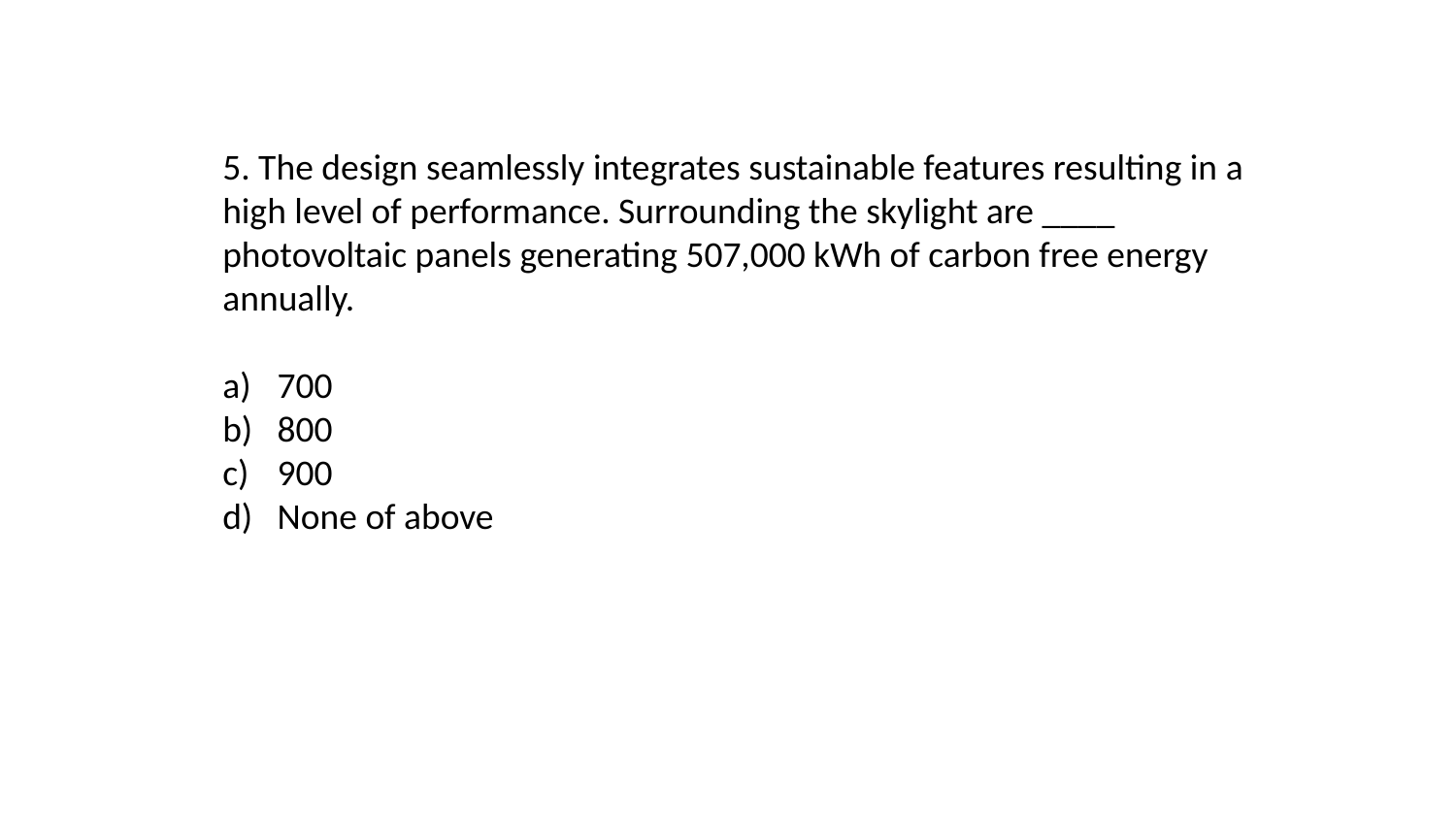

5. The design seamlessly integrates sustainable features resulting in a high level of performance. Surrounding the skylight are ____ photovoltaic panels generating 507,000 kWh of carbon free energy annually.

700
800
900
None of above